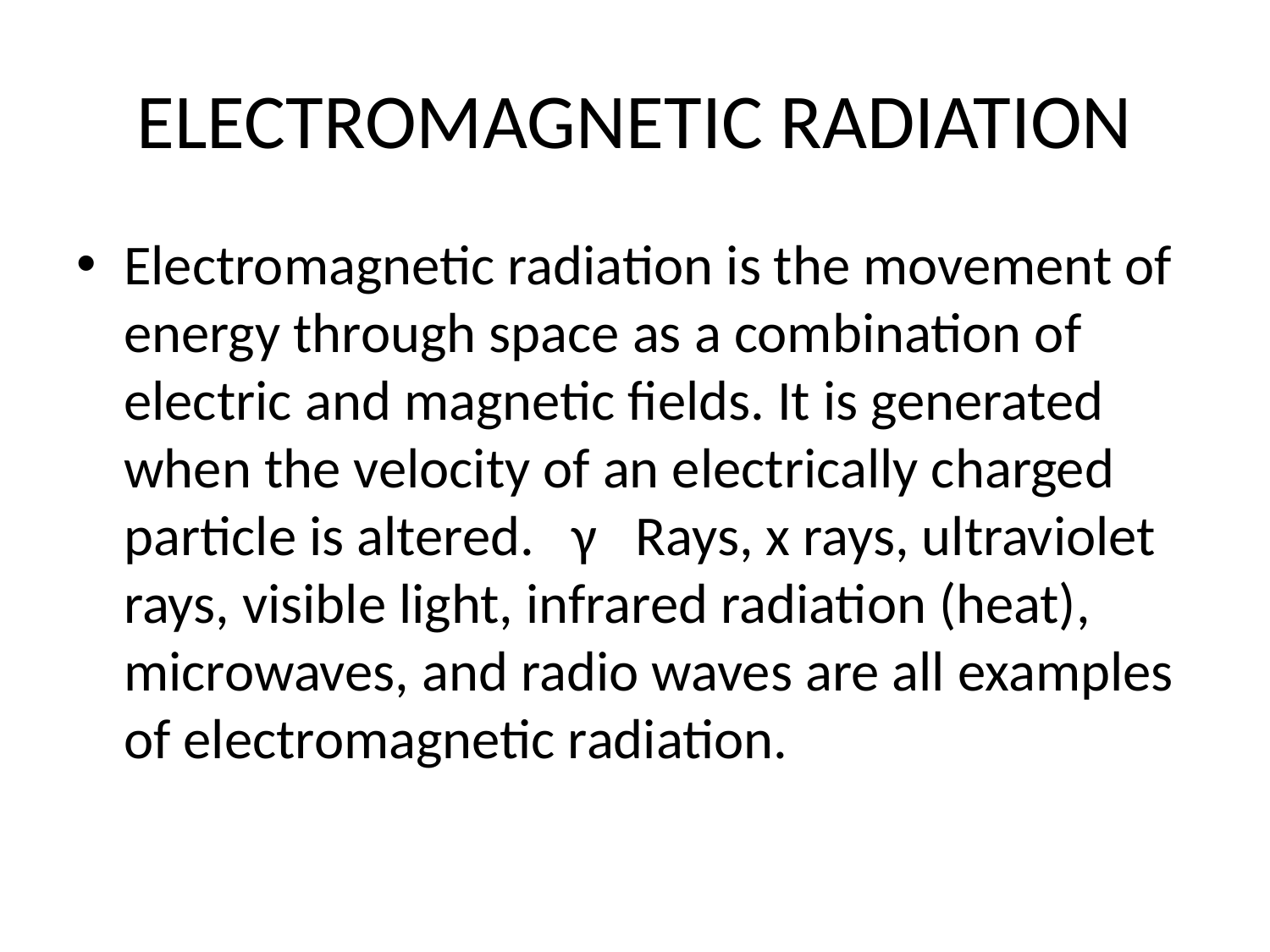

# ELECTROMAGNETIC RADIATION
Electromagnetic radiation is the movement of energy through space as a combination of electric and magnetic ﬁelds. It is generated when the velocity of an electrically charged particle is altered.   γ   Rays, x rays, ultraviolet rays, visible light, infrared radiation (heat), microwaves, and radio waves are all examples of electromagnetic radiation.